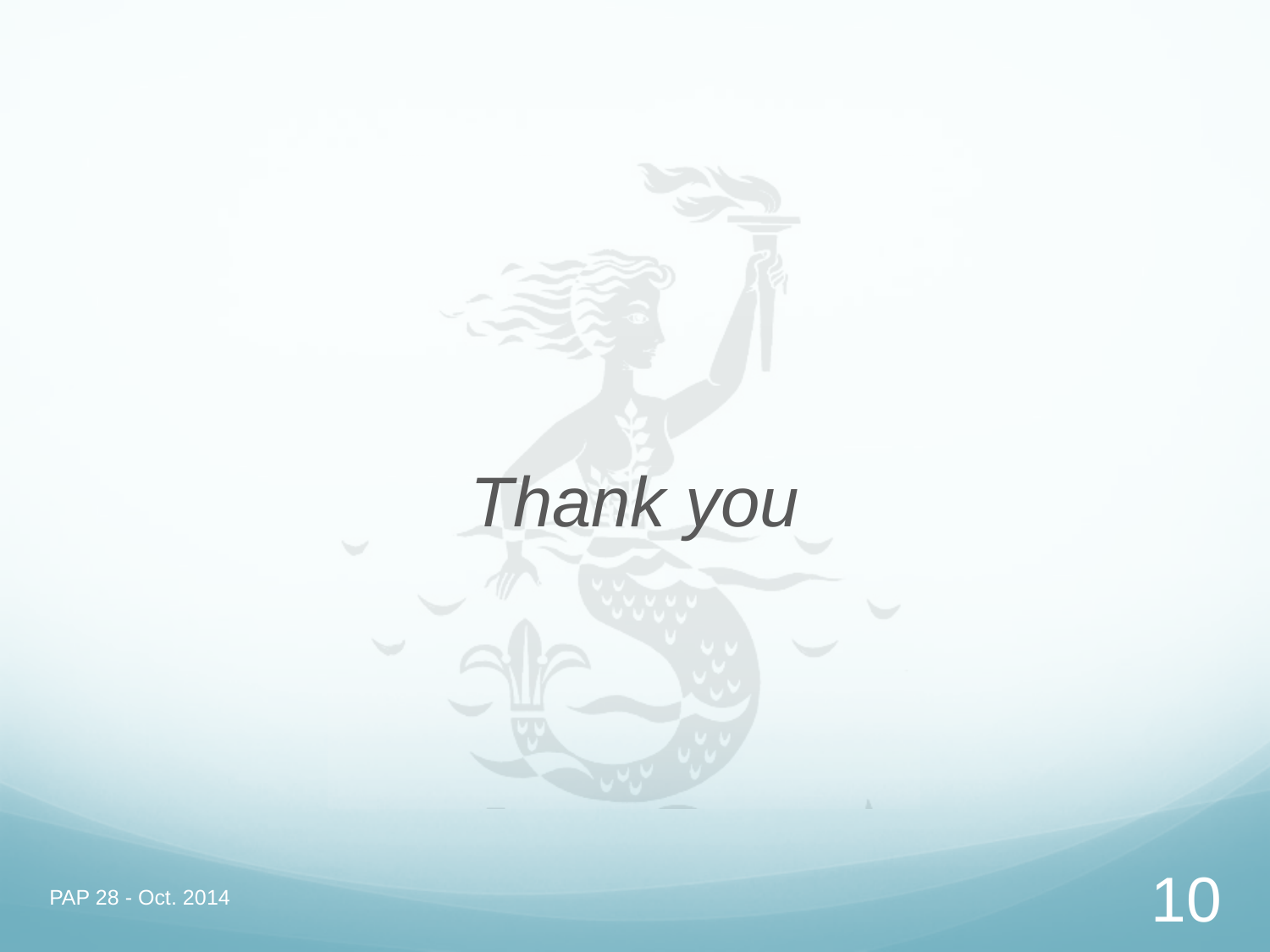

Thank you
PAP 28 - Oct. 2014
10